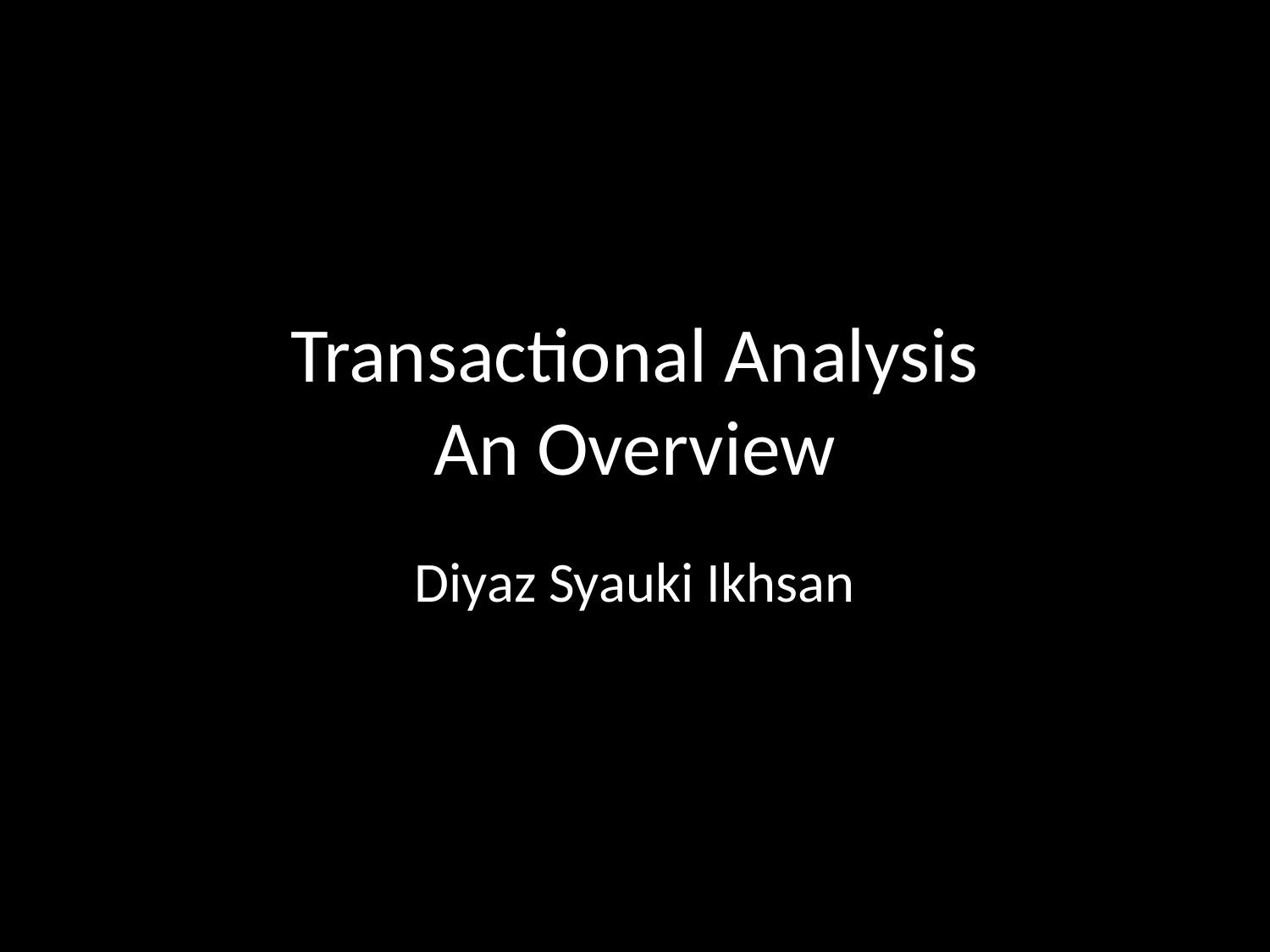

# Transactional Analysis An Overview
Diyaz Syauki Ikhsan